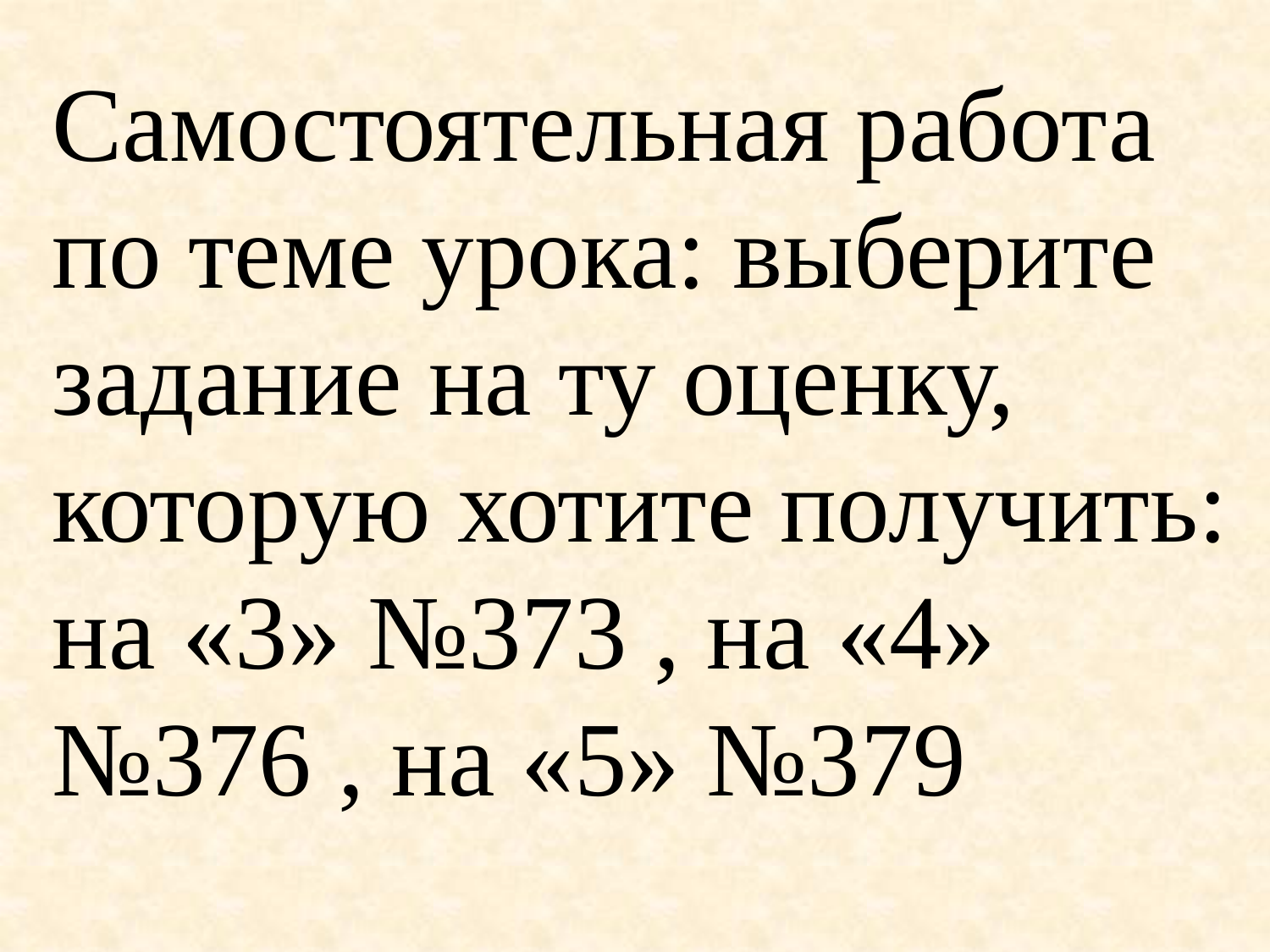

Самостоятельная работа по теме урока: выберите задание на ту оценку, которую хотите получить: на «3» №373 , на «4» №376 , на «5» №379